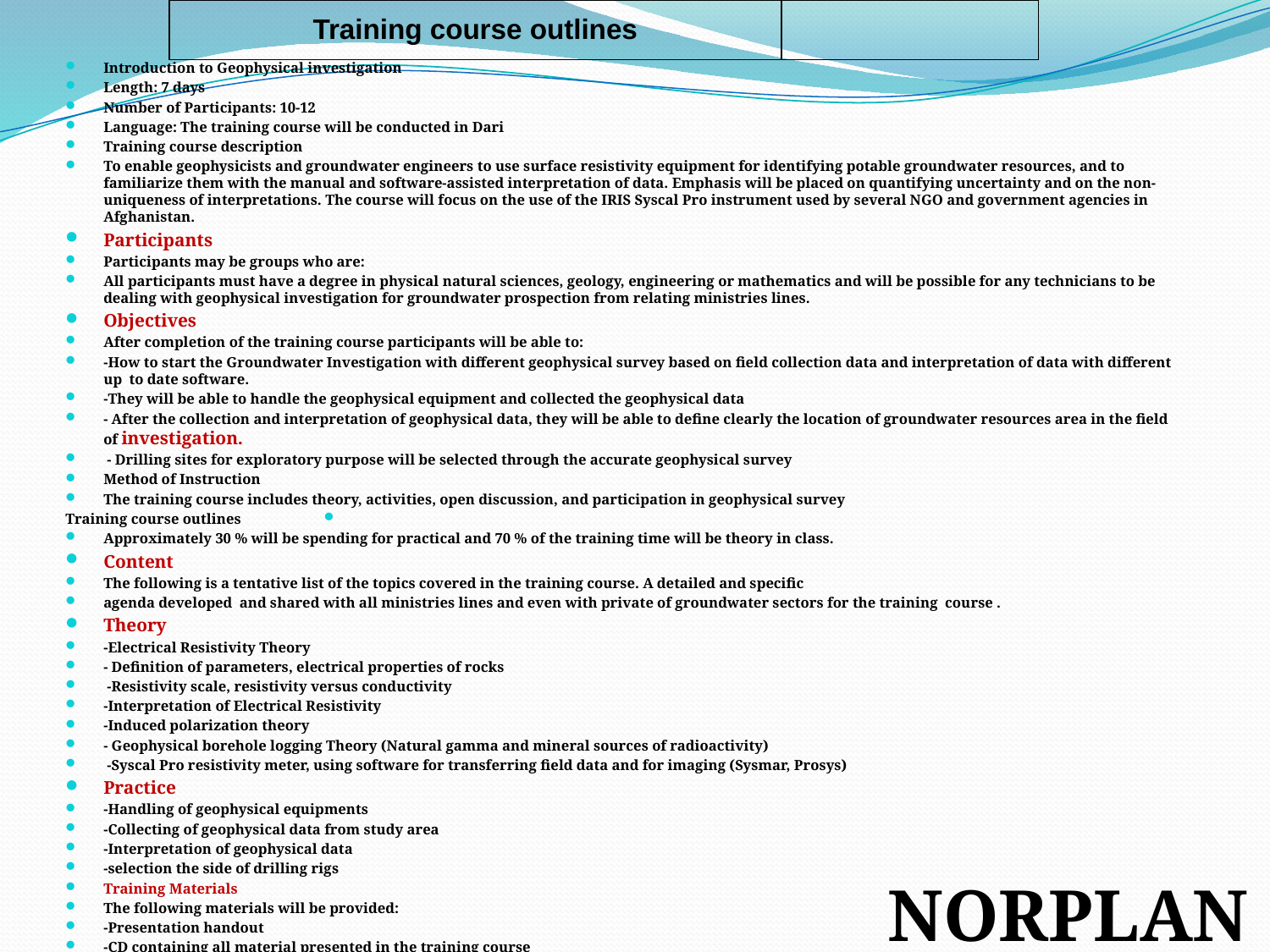

| Training course outlines |  |  |
| --- | --- | --- |
Introduction to Geophysical investigation
Length: 7 days
Number of Participants: 10-12
Language: The training course will be conducted in Dari
Training course description
To enable geophysicists and groundwater engineers to use surface resistivity equipment for identifying potable groundwater resources, and to familiarize them with the manual and software-assisted interpretation of data. Emphasis will be placed on quantifying uncertainty and on the non-uniqueness of interpretations. The course will focus on the use of the IRIS Syscal Pro instrument used by several NGO and government agencies in Afghanistan.
Participants
Participants may be groups who are:
All participants must have a degree in physical natural sciences, geology, engineering or mathematics and will be possible for any technicians to be dealing with geophysical investigation for groundwater prospection from relating ministries lines.
Objectives
After completion of the training course participants will be able to:
-How to start the Groundwater Investigation with different geophysical survey based on field collection data and interpretation of data with different up  to date software.
-They will be able to handle the geophysical equipment and collected the geophysical data
- After the collection and interpretation of geophysical data, they will be able to define clearly the location of groundwater resources area in the field of investigation.
 - Drilling sites for exploratory purpose will be selected through the accurate geophysical survey
Method of Instruction
The training course includes theory, activities, open discussion, and participation in geophysical survey
                Training course outlines
Approximately 30 % will be spending for practical and 70 % of the training time will be theory in class.
Content
The following is a tentative list of the topics covered in the training course. A detailed and specific
agenda developed  and shared with all ministries lines and even with private of groundwater sectors for the training  course .
Theory
-Electrical Resistivity Theory
- Definition of parameters, electrical properties of rocks
 -Resistivity scale, resistivity versus conductivity
-Interpretation of Electrical Resistivity
-Induced polarization theory
- Geophysical borehole logging Theory (Natural gamma and mineral sources of radioactivity)
 -Syscal Pro resistivity meter, using software for transferring field data and for imaging (Sysmar, Prosys)
Practice
-Handling of geophysical equipments
-Collecting of geophysical data from study area
-Interpretation of geophysical data
-selection the side of drilling rigs
Training Materials
The following materials will be provided:
-Presentation handout
-CD containing all material presented in the training course

NORPLAN